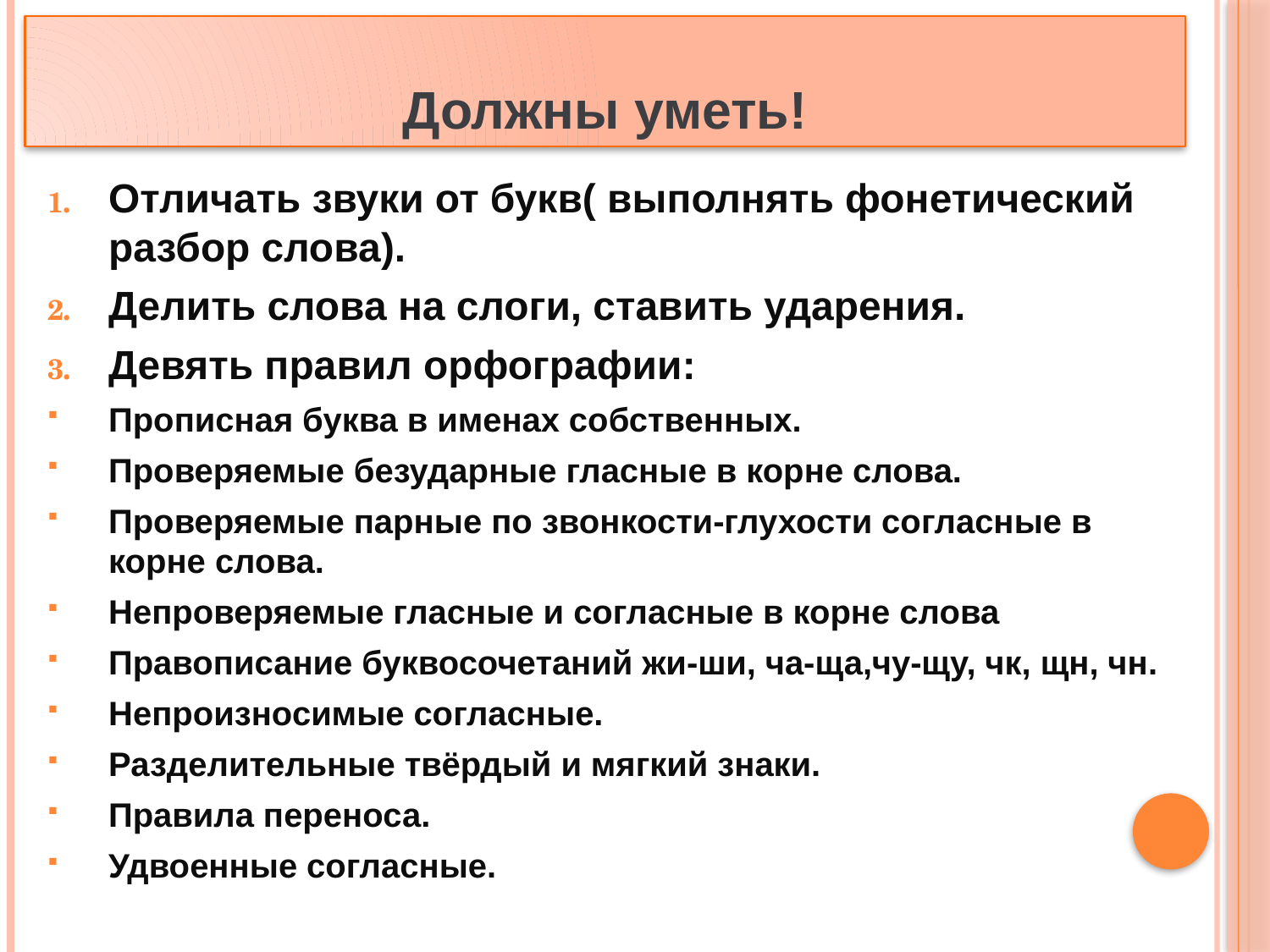

# Должны уметь!
Отличать звуки от букв( выполнять фонетический разбор слова).
Делить слова на слоги, ставить ударения.
Девять правил орфографии:
Прописная буква в именах собственных.
Проверяемые безударные гласные в корне слова.
Проверяемые парные по звонкости-глухости согласные в корне слова.
Непроверяемые гласные и согласные в корне слова
Правописание буквосочетаний жи-ши, ча-ща,чу-щу, чк, щн, чн.
Непроизносимые согласные.
Разделительные твёрдый и мягкий знаки.
Правила переноса.
Удвоенные согласные.